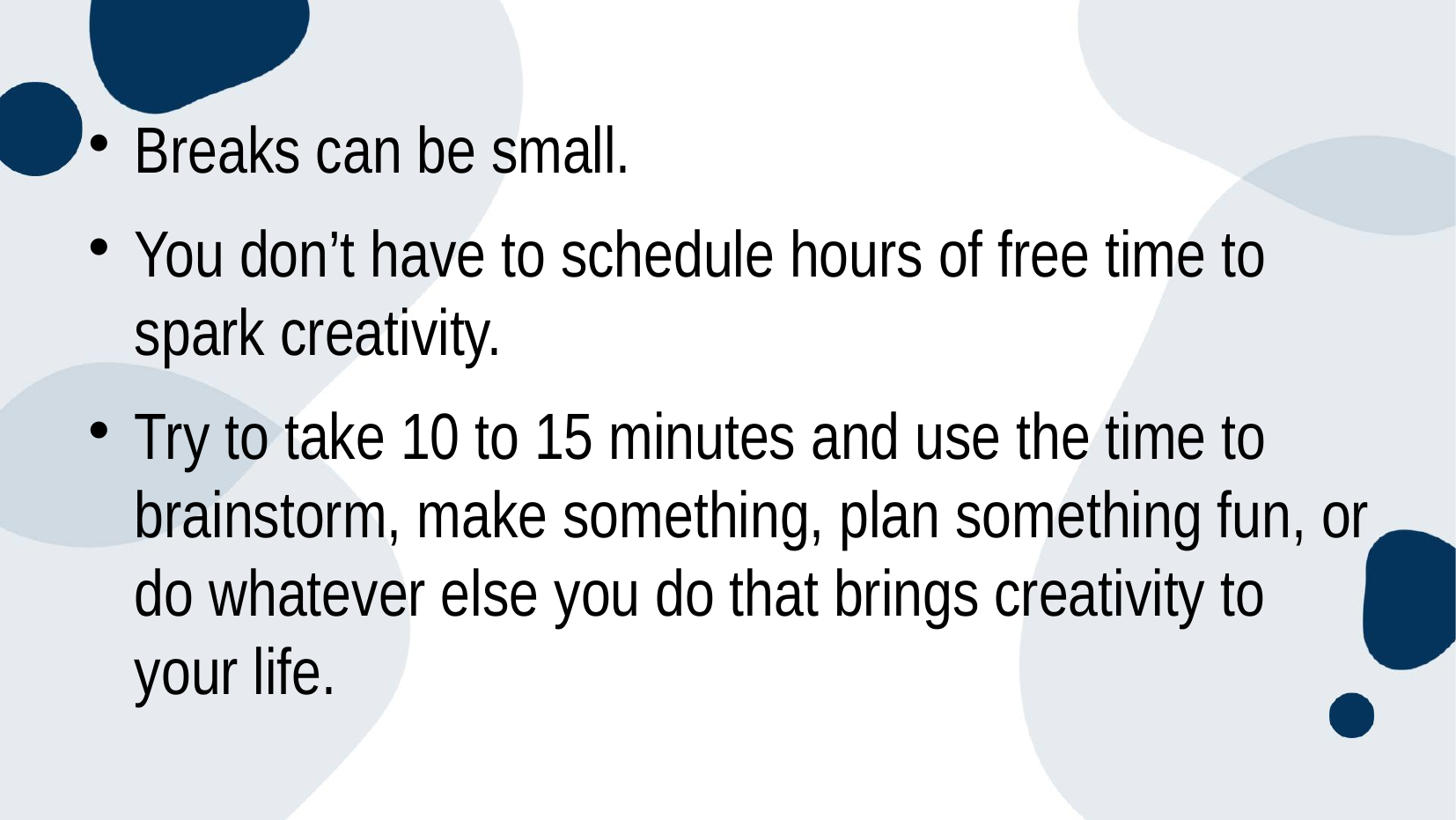

Breaks can be small.
You don’t have to schedule hours of free time to spark creativity.
Try to take 10 to 15 minutes and use the time to brainstorm, make something, plan something fun, or do whatever else you do that brings creativity to your life.